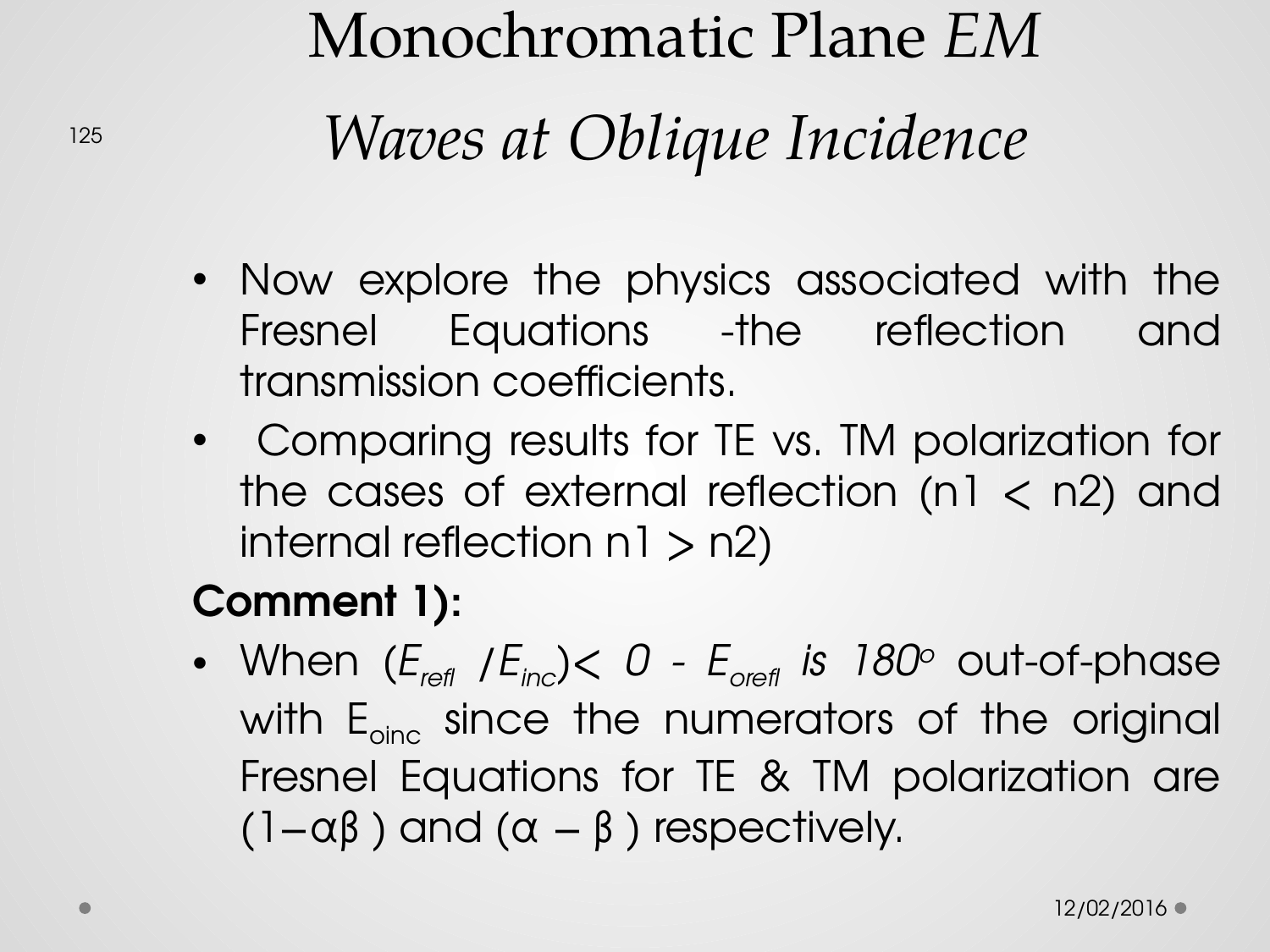

# Reflection & Transmission of Monochromatic Plane EM Waves at Oblique Incidence
125
Now explore the physics associated with the Fresnel Equations -the reflection and transmission coefficients.
 Comparing results for TE vs. TM polarization for the cases of external reflection (n1 < n2) and internal reflection n1 > n2)
Comment 1):
When (Erefl /Einc)< 0 - Eorefl is 180o out-of-phase with Eoinc since the numerators of the original Fresnel Equations for TE & TM polarization are (1−αβ ) and (α − β ) respectively.

12/02/2016